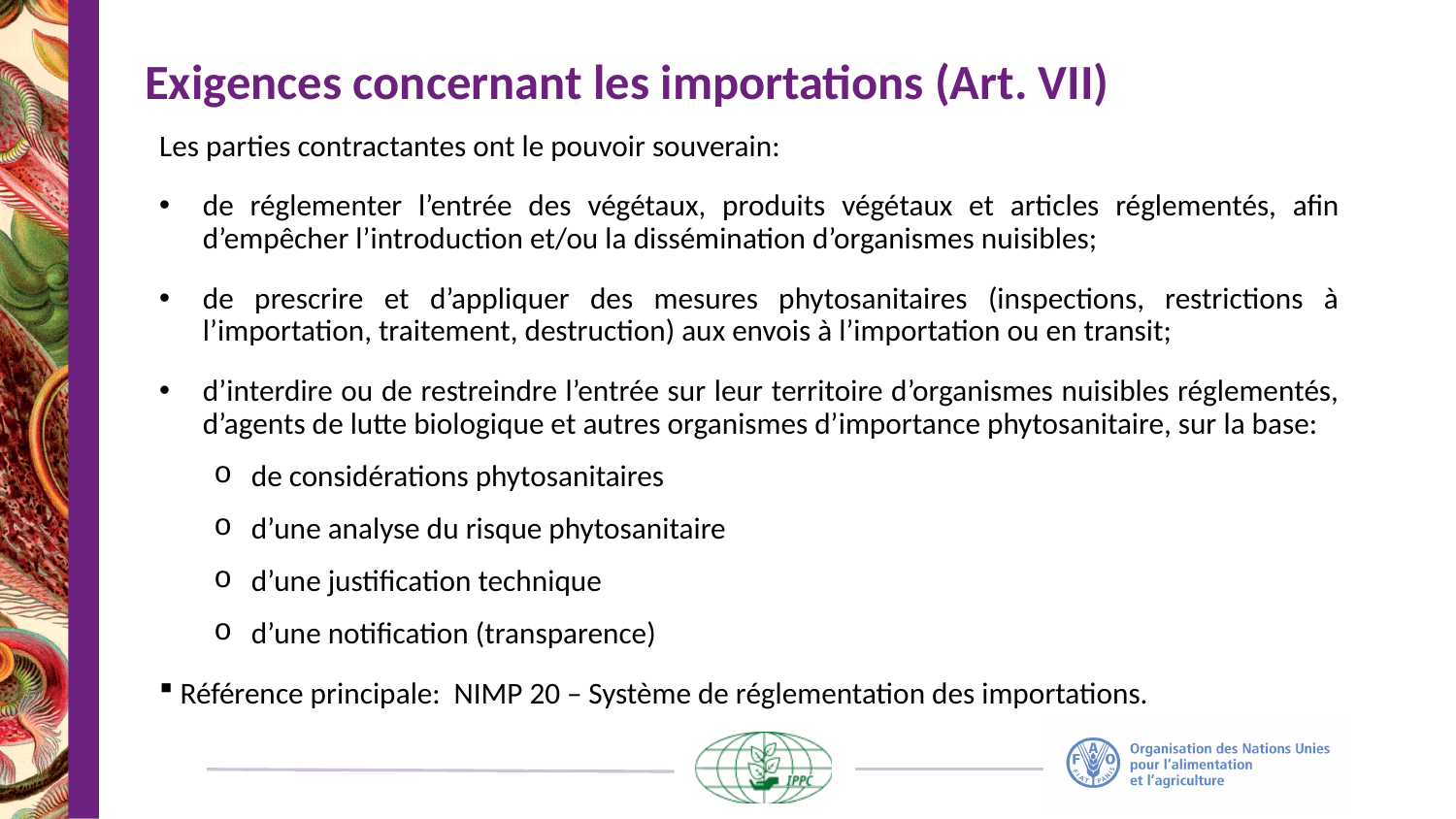

# Exigences concernant les importations (Art. VII)
Les parties contractantes ont le pouvoir souverain:
de réglementer l’entrée des végétaux, produits végétaux et articles réglementés, afin d’empêcher l’introduction et/ou la dissémination d’organismes nuisibles;
de prescrire et d’appliquer des mesures phytosanitaires (inspections, restrictions à l’importation, traitement, destruction) aux envois à l’importation ou en transit;
d’interdire ou de restreindre l’entrée sur leur territoire d’organismes nuisibles réglementés, d’agents de lutte biologique et autres organismes d’importance phytosanitaire, sur la base:
de considérations phytosanitaires
d’une analyse du risque phytosanitaire
d’une justification technique
d’une notification (transparence)
 Référence principale:  NIMP 20 – Système de réglementation des importations.